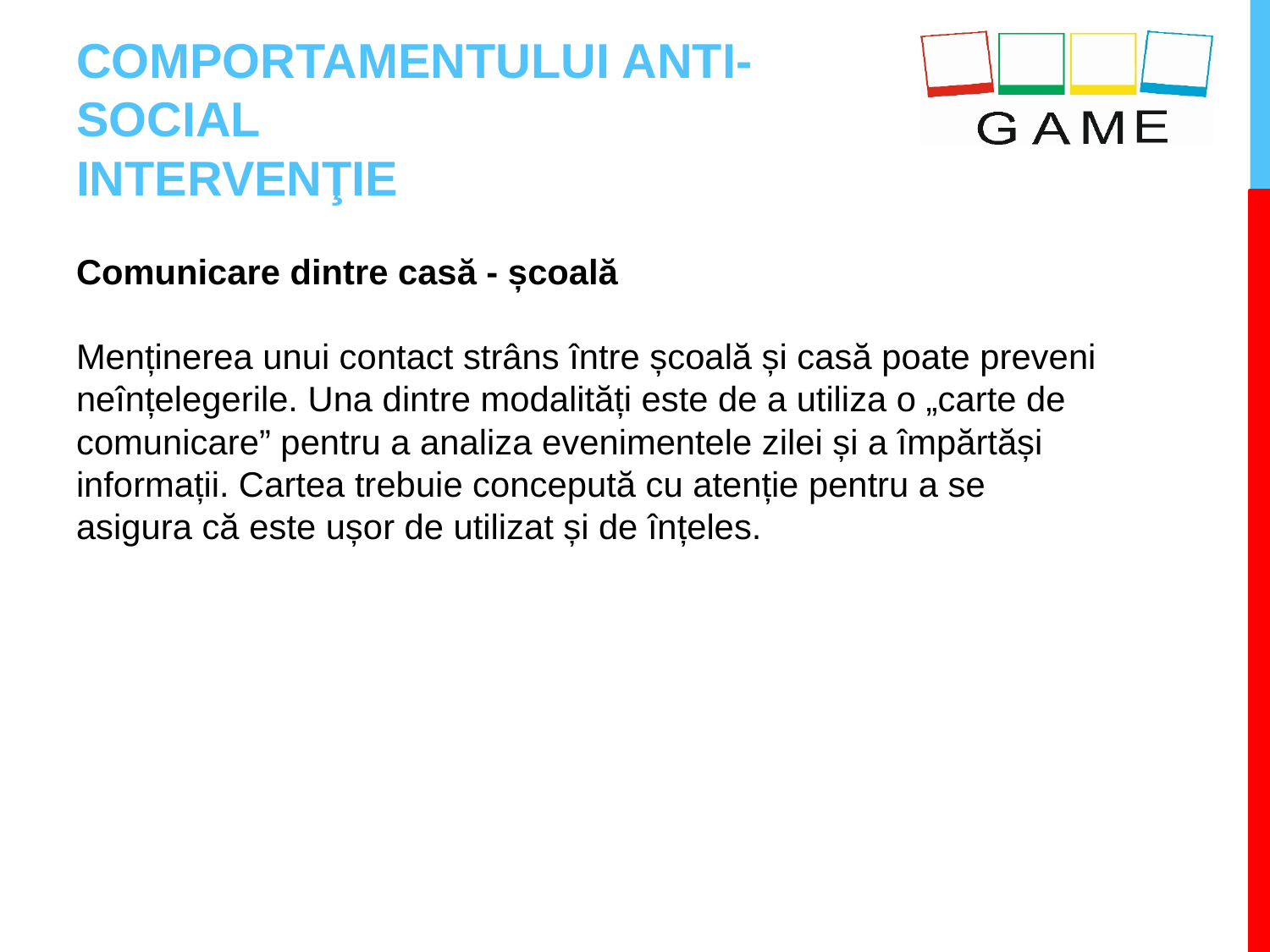

# COMPORTAMENTULUI ANTI-SOCIAL INTERVENŢIE
Comunicare dintre casă - școală

Menținerea unui contact strâns între școală și casă poate preveni neînțelegerile. Una dintre modalități este de a utiliza o „carte de comunicare” pentru a analiza evenimentele zilei și a împărtăși informații. Cartea trebuie concepută cu atenție pentru a se asigura că este ușor de utilizat și de înțeles.